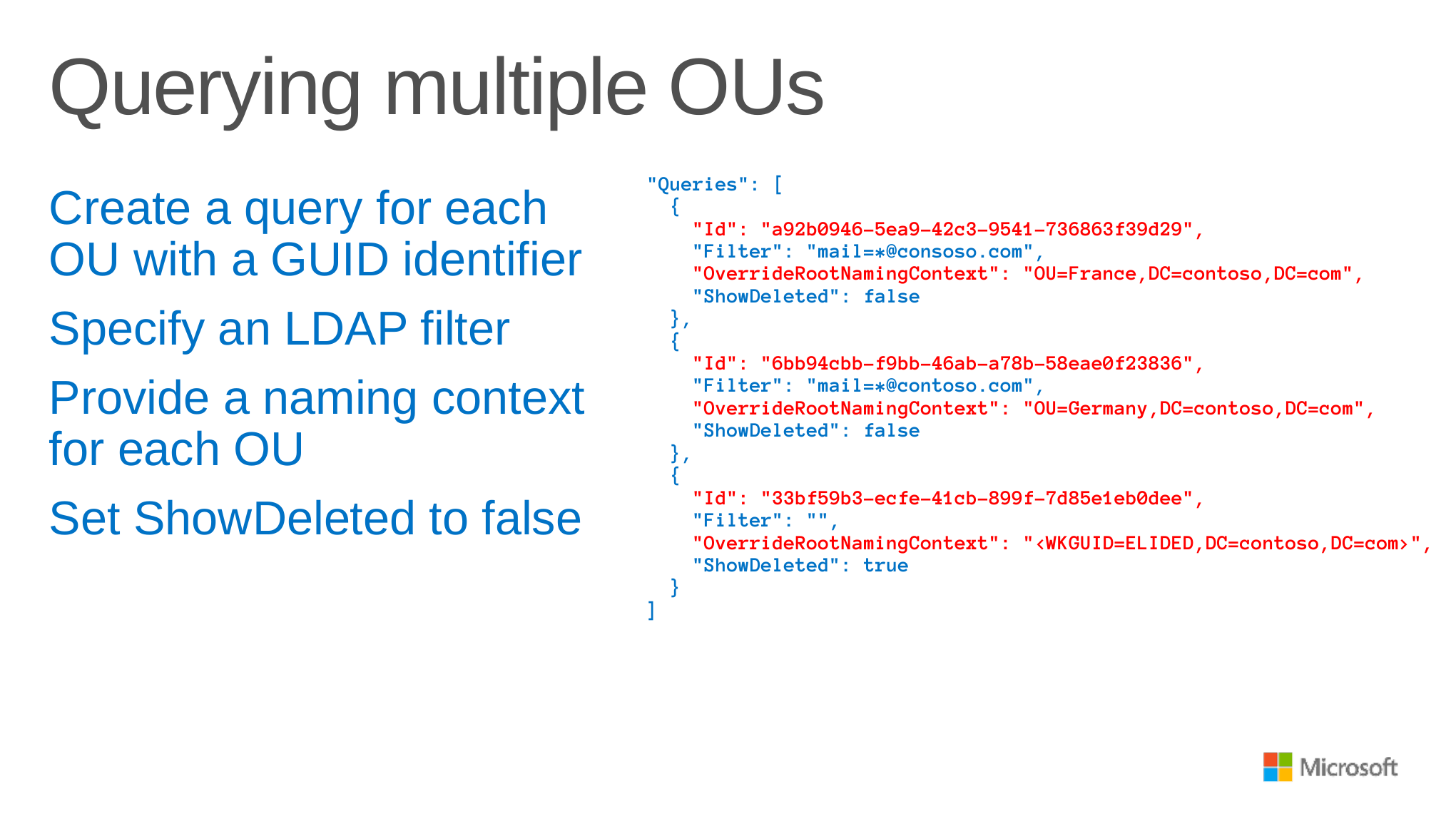

# Querying multiple OUs
Create a query for each OU with a GUID identifier
Specify an LDAP filter
Provide a naming context for each OU
Set ShowDeleted to false

"Queries": [
  {
    "Id": "a92b0946-5ea9-42c3-9541-736863f39d29",
    "Filter": "mail=*@consoso.com",
    "OverrideRootNamingContext": "OU=France,DC=contoso,DC=com",
    "ShowDeleted": false
  },
  {
    "Id": "6bb94cbb-f9bb-46ab-a78b-58eae0f23836",
    "Filter": "mail=*@contoso.com",
    "OverrideRootNamingContext": "OU=Germany,DC=contoso,DC=com",
    "ShowDeleted": false
  },
  {
    "Id": "33bf59b3-ecfe-41cb-899f-7d85e1eb0dee",
    "Filter": "",
    "OverrideRootNamingContext": "<WKGUID=ELIDED,DC=contoso,DC=com>",
    "ShowDeleted": true
  }
]